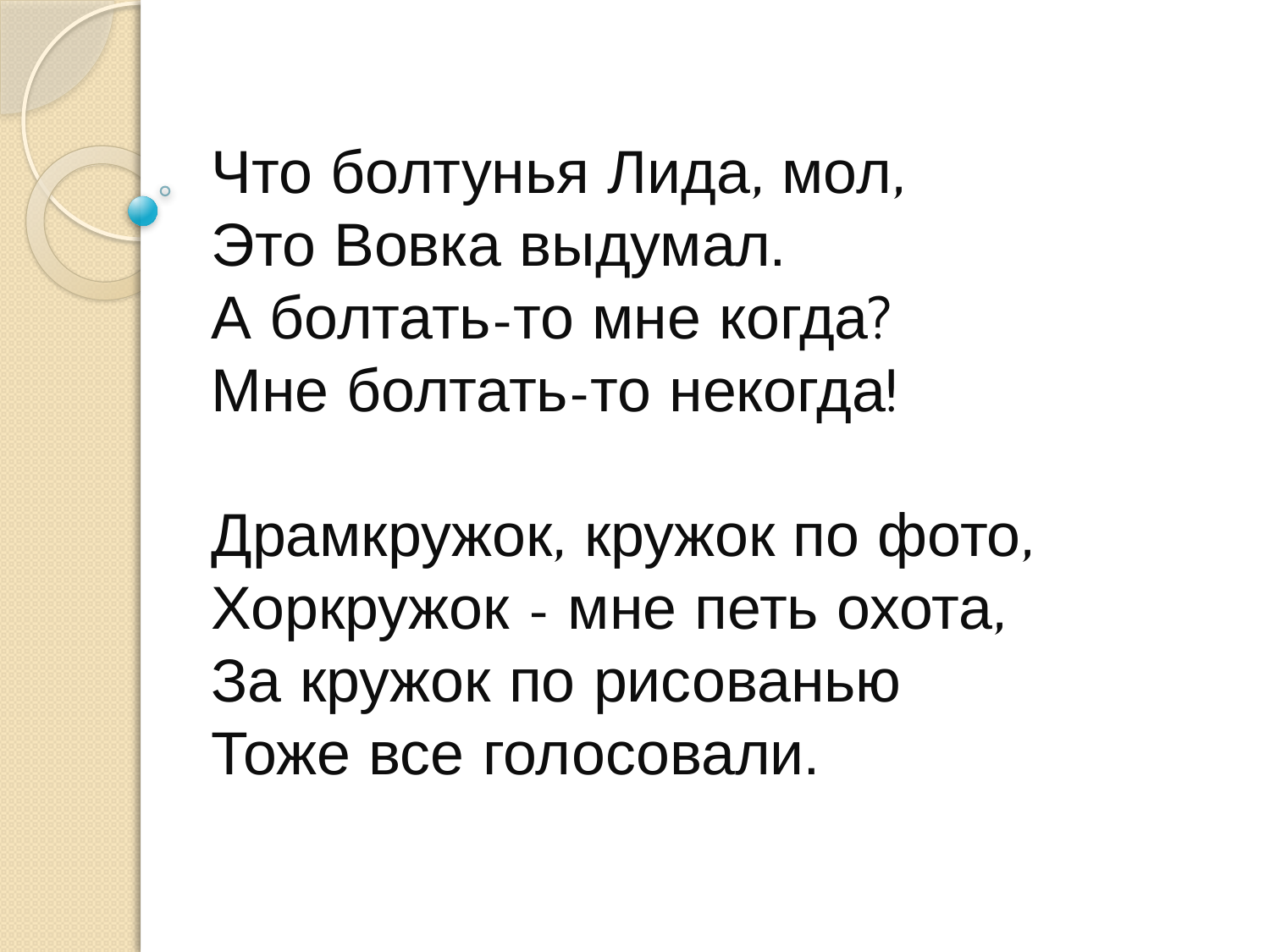

# Что болтунья Лида, мол, Это Вовка выдумал. А болтать-то мне когда? Мне болтать-то некогда!   Драмкружок, кружок по фото, Хоркружок - мне петь охота, За кружок по рисованью Тоже все голосовали.